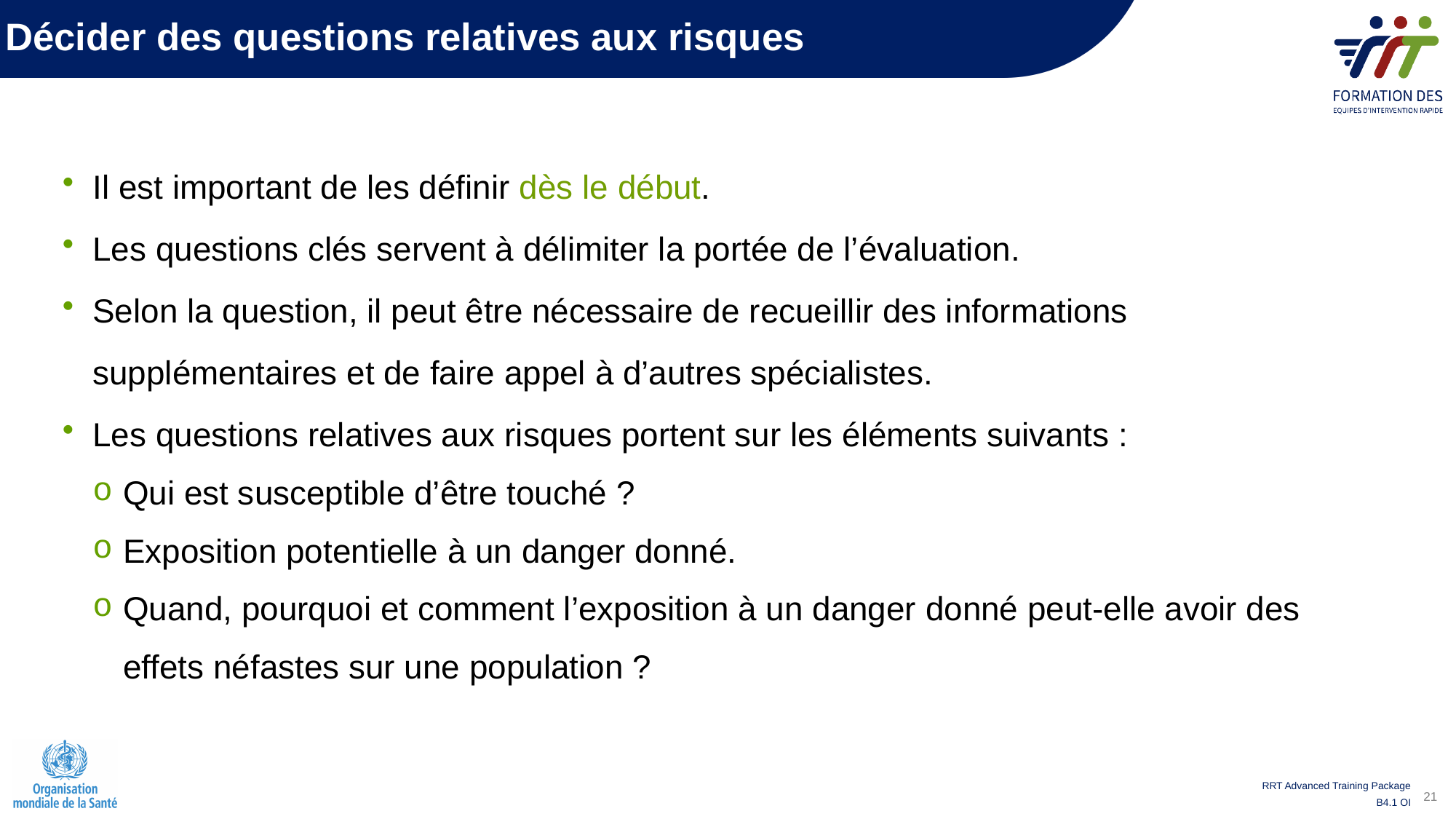

Décider des questions relatives aux risques
Il est important de les définir dès le début.
Les questions clés servent à délimiter la portée de l’évaluation.
Selon la question, il peut être nécessaire de recueillir des informations supplémentaires et de faire appel à d’autres spécialistes.
Les questions relatives aux risques portent sur les éléments suivants :
Qui est susceptible d’être touché ?
Exposition potentielle à un danger donné.
Quand, pourquoi et comment l’exposition à un danger donné peut-elle avoir des effets néfastes sur une population ?